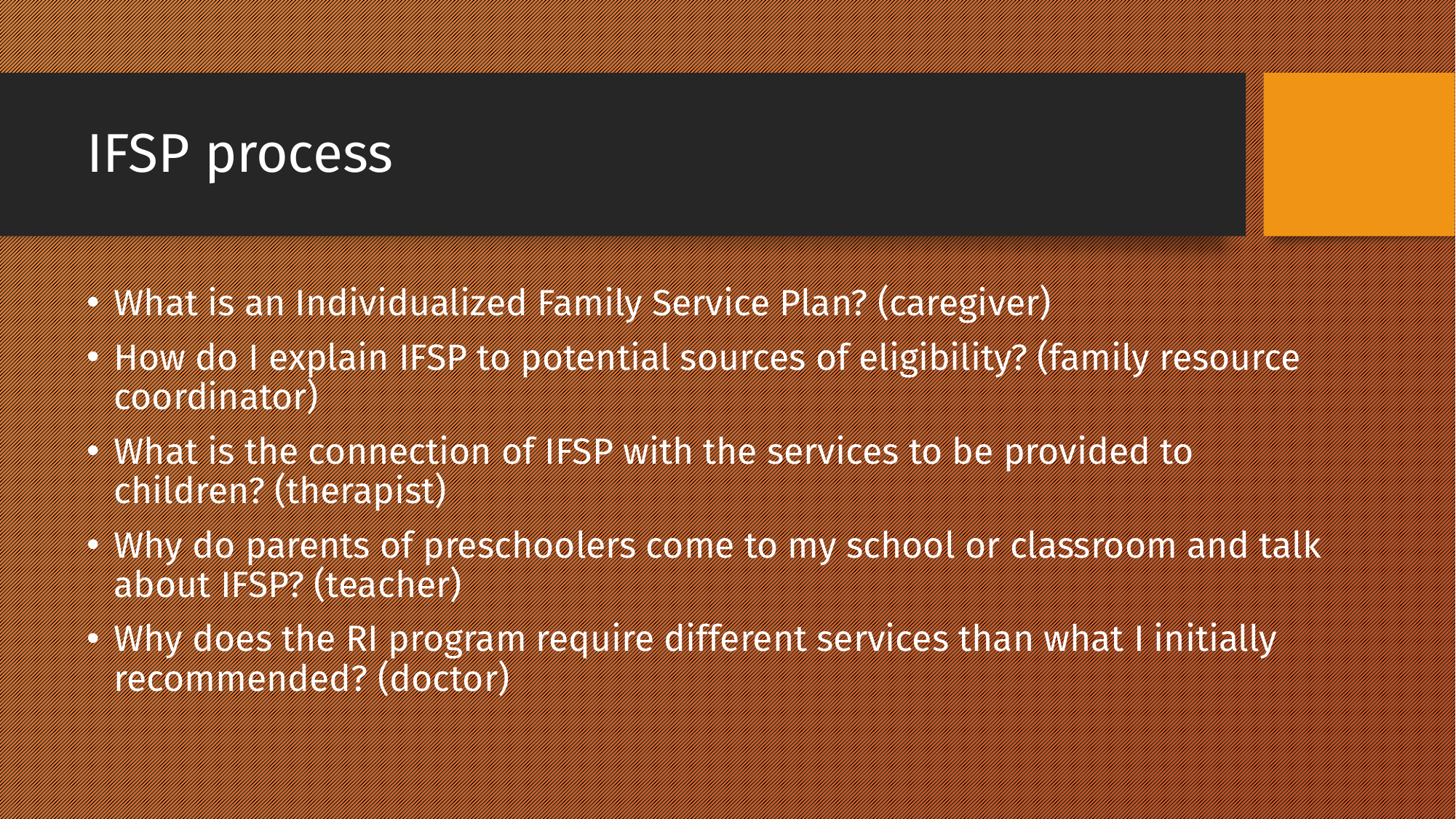

# IFSP process
What is an Individualized Family Service Plan? (caregiver)
How do I explain IFSP to potential sources of eligibility? (family resource coordinator)
What is the connection of IFSP with the services to be provided to children? (therapist)
Why do parents of preschoolers come to my school or classroom and talk about IFSP? (teacher)
Why does the RI program require different services than what I initially recommended? (doctor)